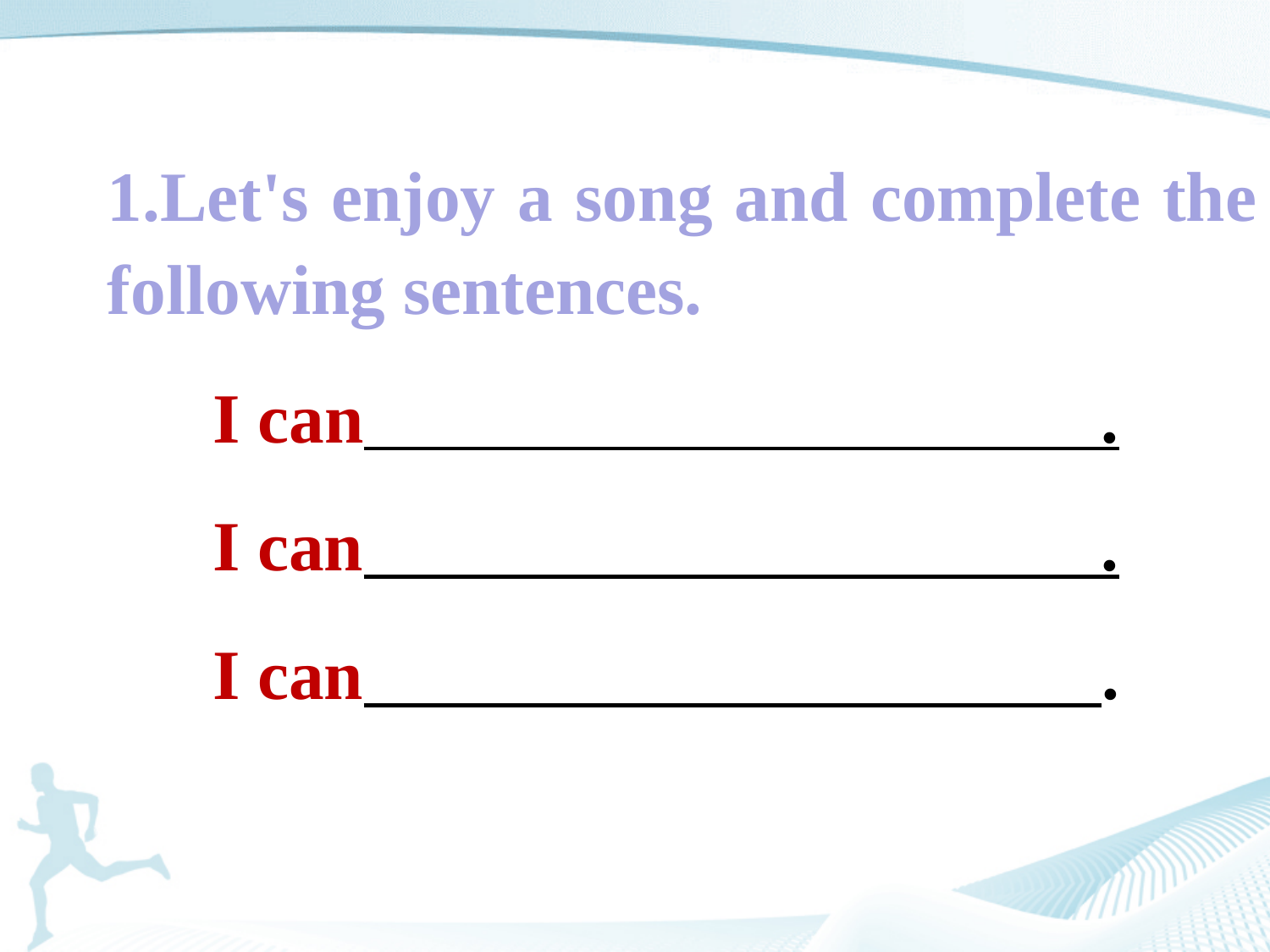

1.Let's enjoy a song and complete the following sentences.
      I can                                          .
      I can                                          .
      I can                                          .